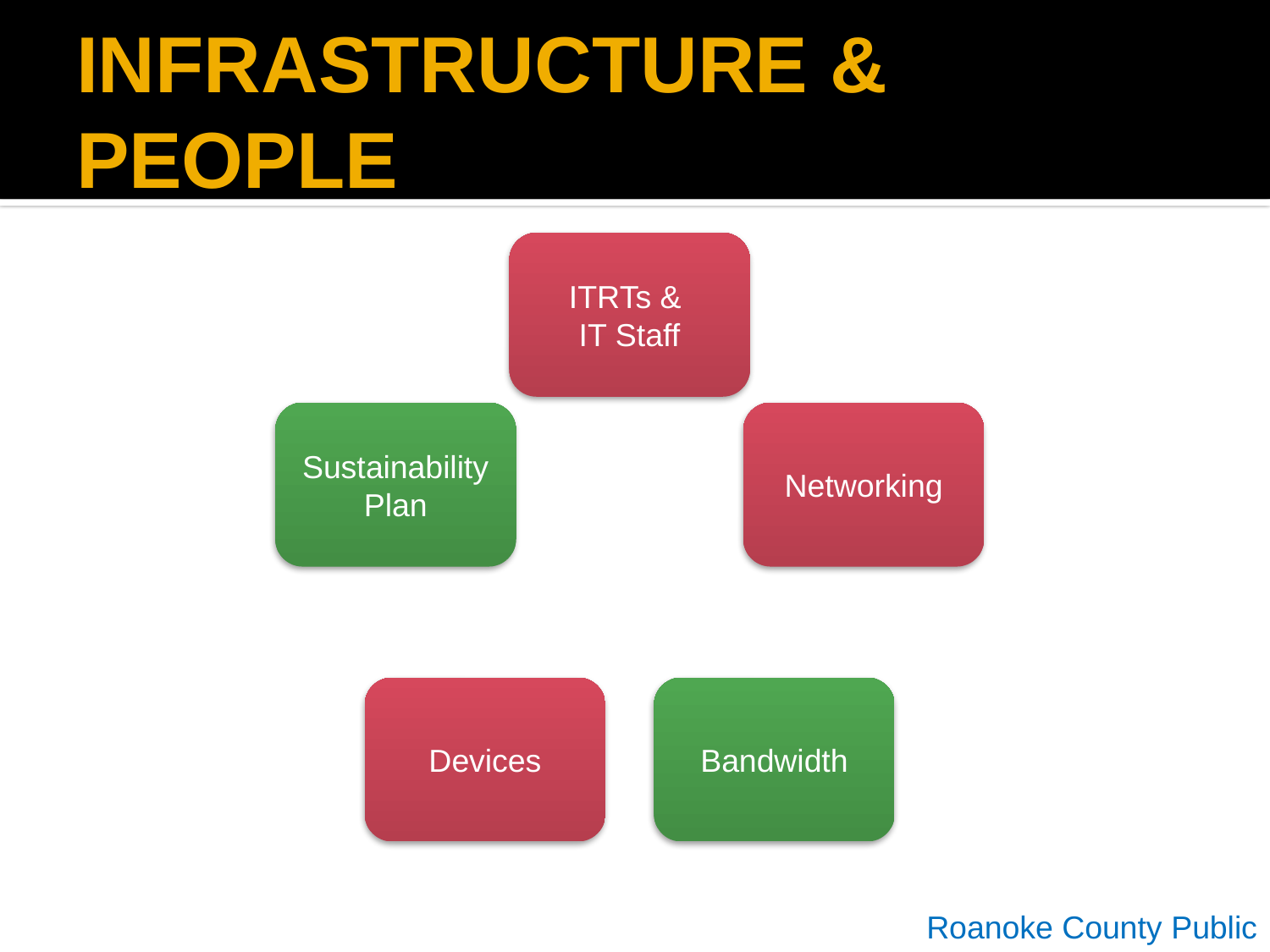

# INFRASTRUCTURE & PEOPLE
ITRTs &
IT Staff
Networking
Bandwidth
Devices
Sustainability Plan
Roanoke County Public Schools